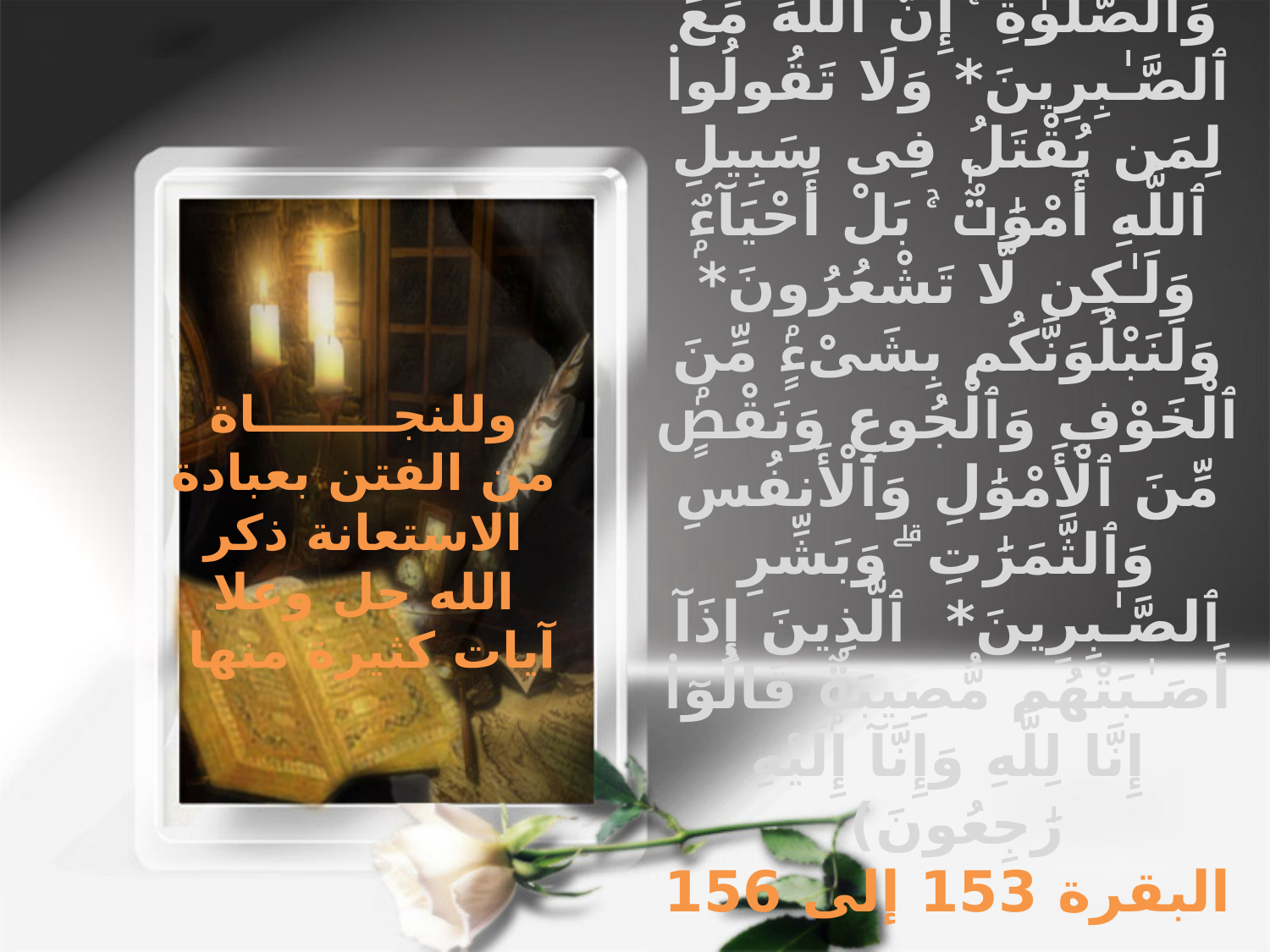

قوله تعالى:
(يَـٰٓأَيُّهَا ٱلَّذِينَ ءَامَنُوا۟ ٱسْتَعِينُوا۟ بِٱلصَّبْرِ وَٱلصَّلَوٰةِ ۚ إِنَّ ٱللَّهَ مَعَ ٱلصَّـٰبِرِينَ* وَلَا تَقُولُوا۟ لِمَن يُقْتَلُ فِى سَبِيلِ ٱللَّهِ أَمْوَ‌ٰتٌۢ ۚ بَلْ أَحْيَآءٌۭ وَلَـٰكِن لَّا تَشْعُرُونَ* وَلَنَبْلُوَنَّكُم بِشَىْءٍۢ مِّنَ ٱلْخَوْفِ وَٱلْجُوعِ وَنَقْصٍۢ مِّنَ ٱلْأَمْوَ‌ٰلِ وَٱلْأَنفُسِ وَٱلثَّمَرَ‌ٰتِ ۗ وَبَشِّرِ ٱلصَّـٰبِرِينَ*  ٱلَّذِينَ إِذَآ أَصَـٰبَتْهُم مُّصِيبَةٌۭ قَالُوٓا۟ إِنَّا لِلَّهِ وَإِنَّآ إِلَيْهِ رَ‌ٰجِعُونَ)
البقرة 153 إلى 156
وللنجــــــــاة من الفتن بعبادة الاستعانة ذكر الله جل وعلا آيات كثيرة منها